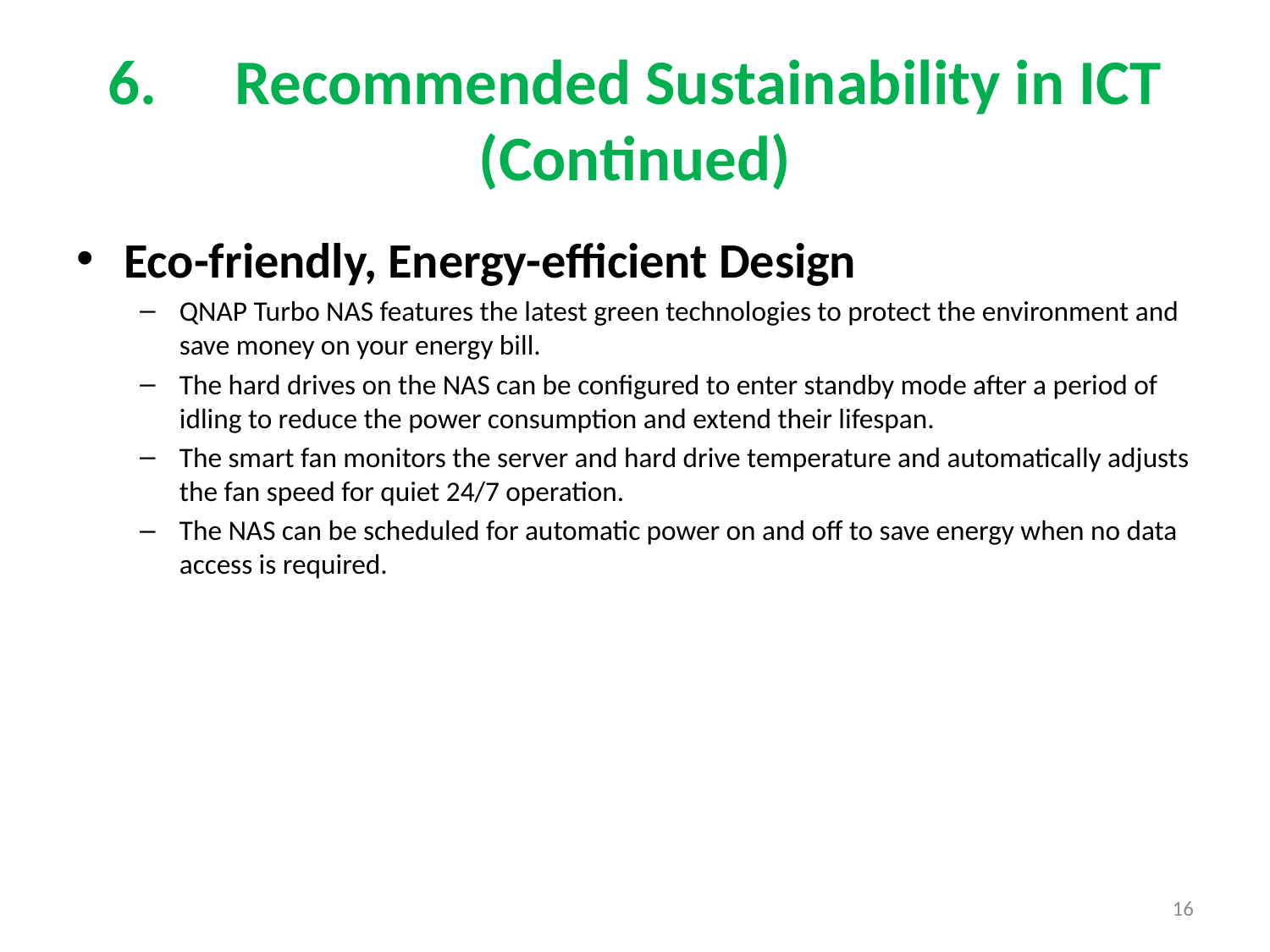

# 6.	Recommended Sustainability in ICT (Continued)
Eco-friendly, Energy-efficient Design
QNAP Turbo NAS features the latest green technologies to protect the environment and save money on your energy bill.
The hard drives on the NAS can be configured to enter standby mode after a period of idling to reduce the power consumption and extend their lifespan.
The smart fan monitors the server and hard drive temperature and automatically adjusts the fan speed for quiet 24/7 operation.
The NAS can be scheduled for automatic power on and off to save energy when no data access is required.
16